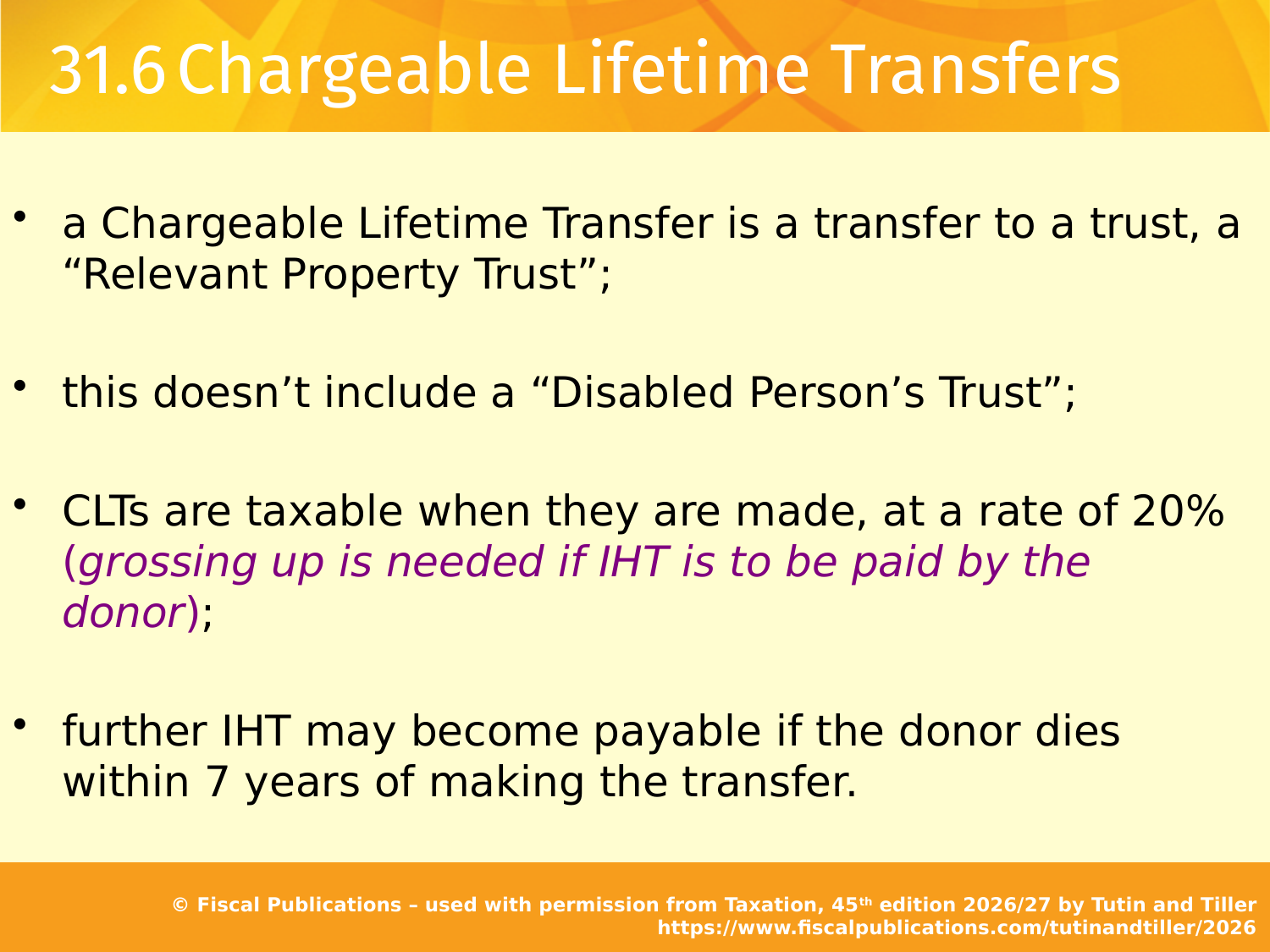

# 31.6	Chargeable Lifetime Transfers

a Chargeable Lifetime Transfer is a transfer to a trust, a “Relevant Property Trust”;

this doesn’t include a “Disabled Person’s Trust”;

CLTs are taxable when they are made, at a rate of 20% (grossing up is needed if IHT is to be paid by the donor);

further IHT may become payable if the donor dies within 7 years of making the transfer.